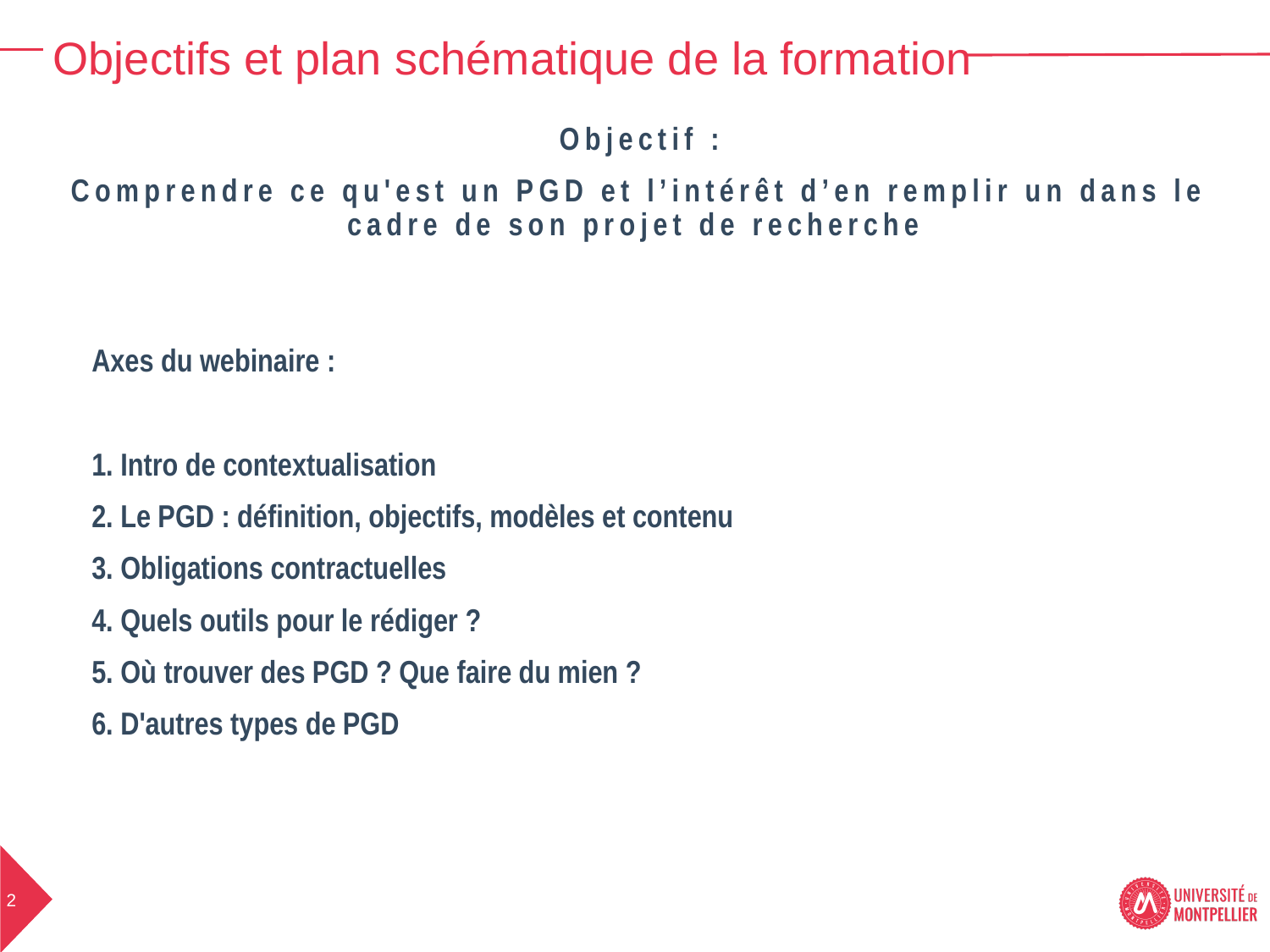

Objectifs et plan schématique de la formation
Objectif :
Comprendre ce qu'est un PGD et l’intérêt d’en remplir un dans le cadre de son projet de recherche​
Axes du webinaire :

1. Intro de contextualisation
2. Le PGD : définition, objectifs, modèles et contenu​
3. Obligations contractuelles​
4. Quels outils pour le rédiger ?​
5. Où trouver des PGD ? Que faire du mien ?​
6. D'autres types de PGD

2